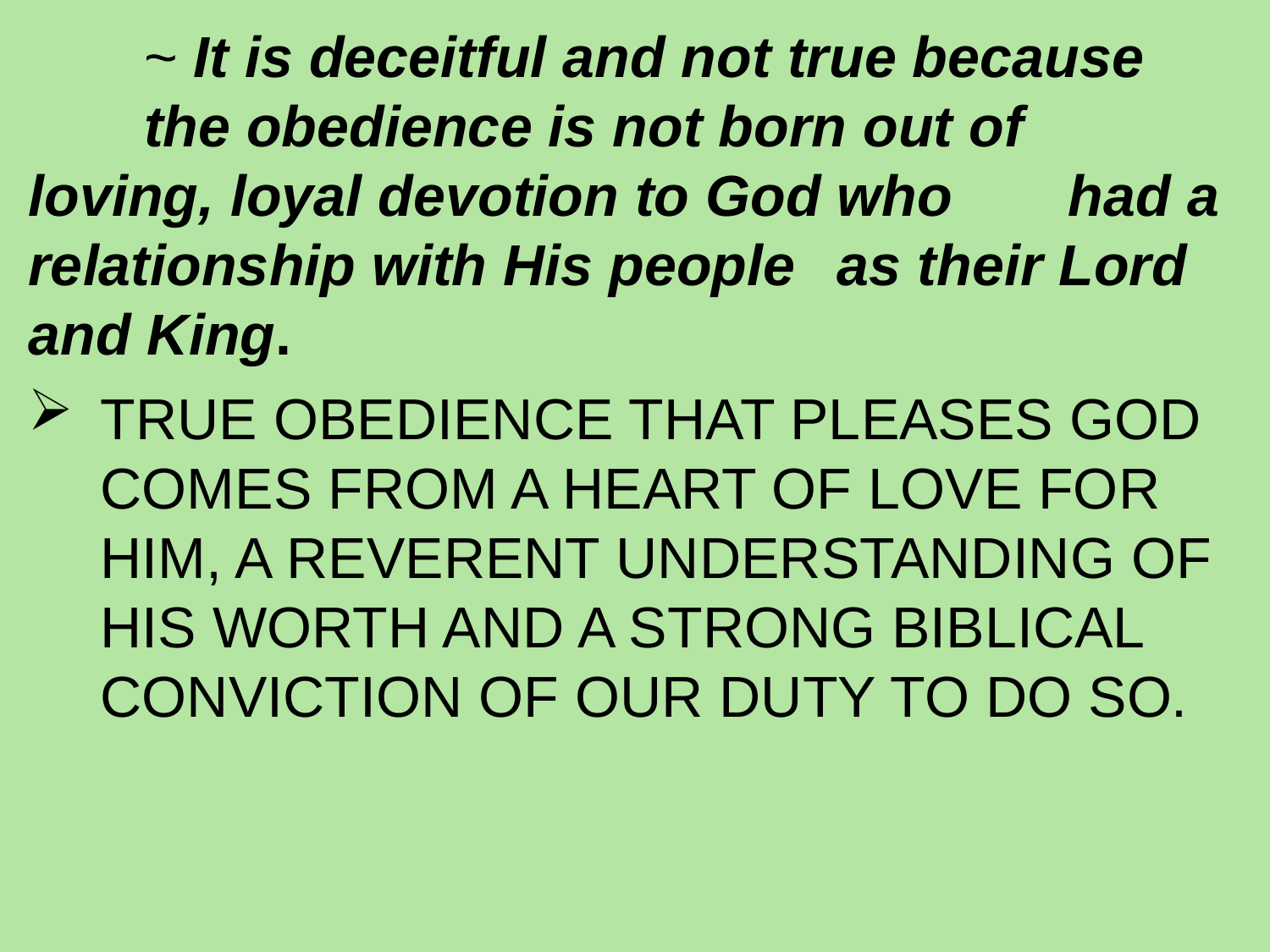

~ It is deceitful and not true because 					the obedience is not born out of 						loving, loyal devotion to God who 					had a relationship with His people 					as their Lord and King.
TRUE OBEDIENCE THAT PLEASES GOD COMES FROM A HEART OF LOVE FOR HIM, A REVERENT UNDERSTANDING OF HIS WORTH AND A STRONG BIBLICAL CONVICTION OF OUR DUTY TO DO SO.